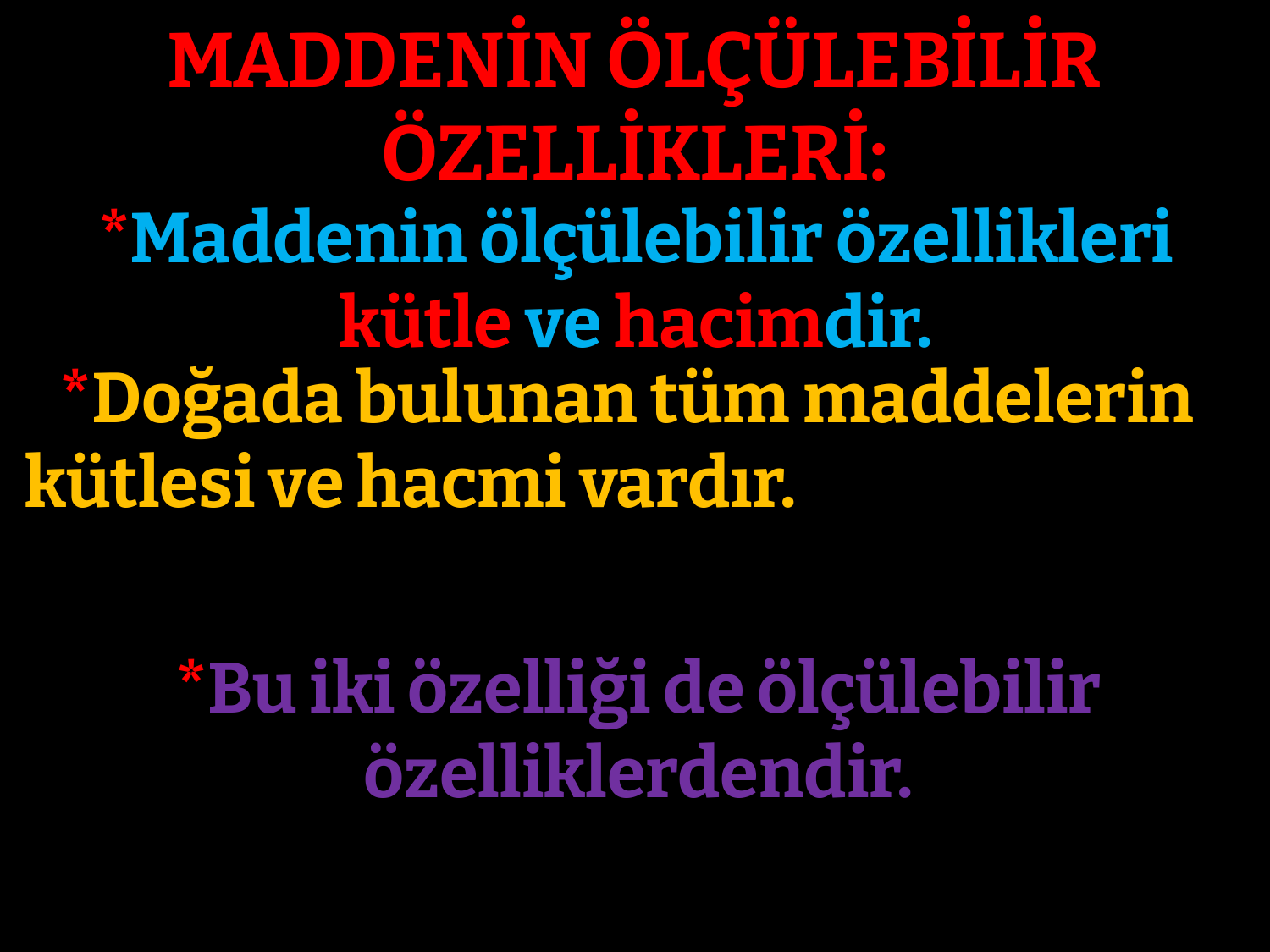

MADDENİN ÖLÇÜLEBİLİR ÖZELLİKLERİ:
*Maddenin ölçülebilir özellikleri kütle ve hacimdir.
#
*Doğada bulunan tüm maddelerin kütlesi ve hacmi vardır.
*Bu iki özelliği de ölçülebilir  özelliklerdendir.